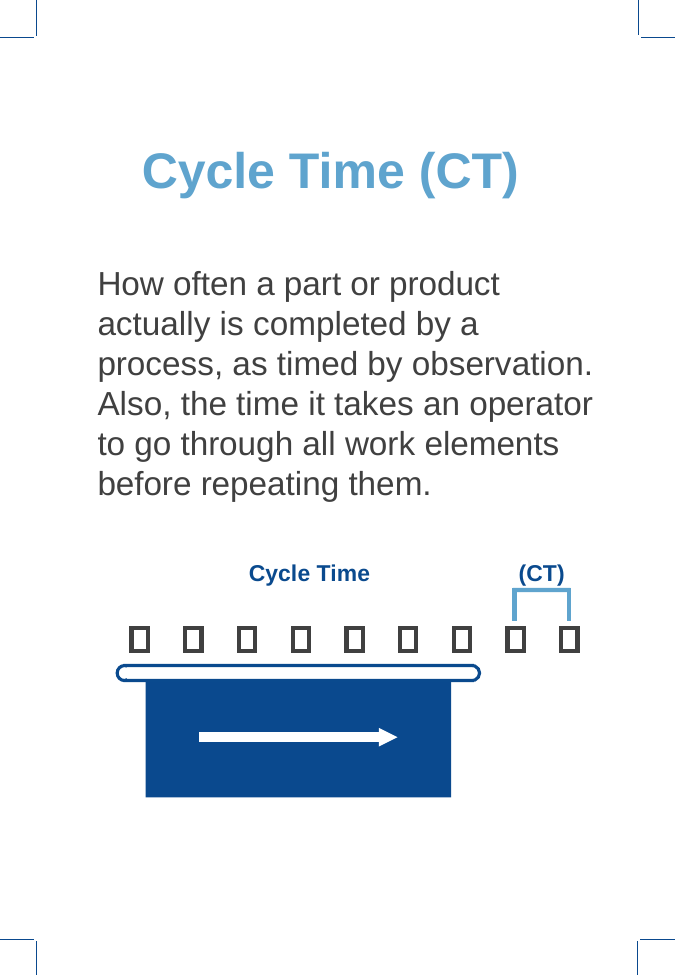

# Cycle Time (CT)
How often a part or product
actually is completed by a process, as timed by observation. Also, the time it takes an operator to go through all work elements before repeating them.
Cycle Time
(CT)